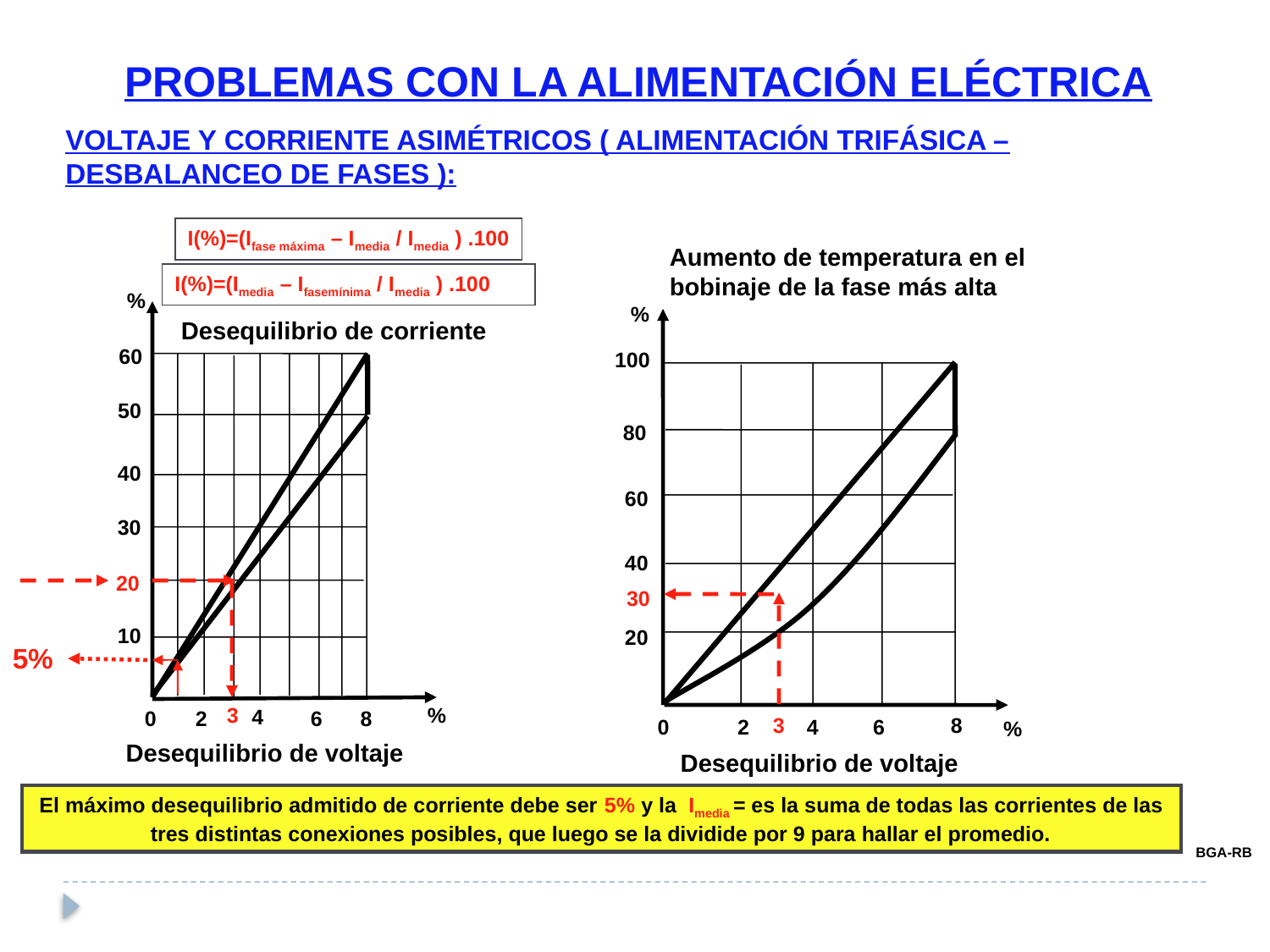

PROBLEMAS CON LA ALIMENTACIÓN ELÉCTRICA
VOLTAJE Y CORRIENTE ASIMÉTRICOS ( ALIMENTACIÓN TRIFÁSICA – DESBALANCEO DE FASES ):
I(%)=(Ifase máxima – Imedia / Imedia ) .100
Aumento de temperatura en el bobinaje de la fase más alta
I(%)=(Imedia – Ifasemínima / Imedia ) .100
%
%

Desequilibrio de corriente
60
100

50
80

40

60

30

40

20
30

10
20

5%

3
%

4
0
2
6
8

3
8
2
0
4
6
%
Desequilibrio de voltaje
Desequilibrio de voltaje
El máximo desequilibrio admitido de corriente debe ser 5% y la  Imedia = es la suma de todas las corrientes de las tres distintas conexiones posibles, que luego se la dividide por 9 para hallar el promedio.
BGA-RB